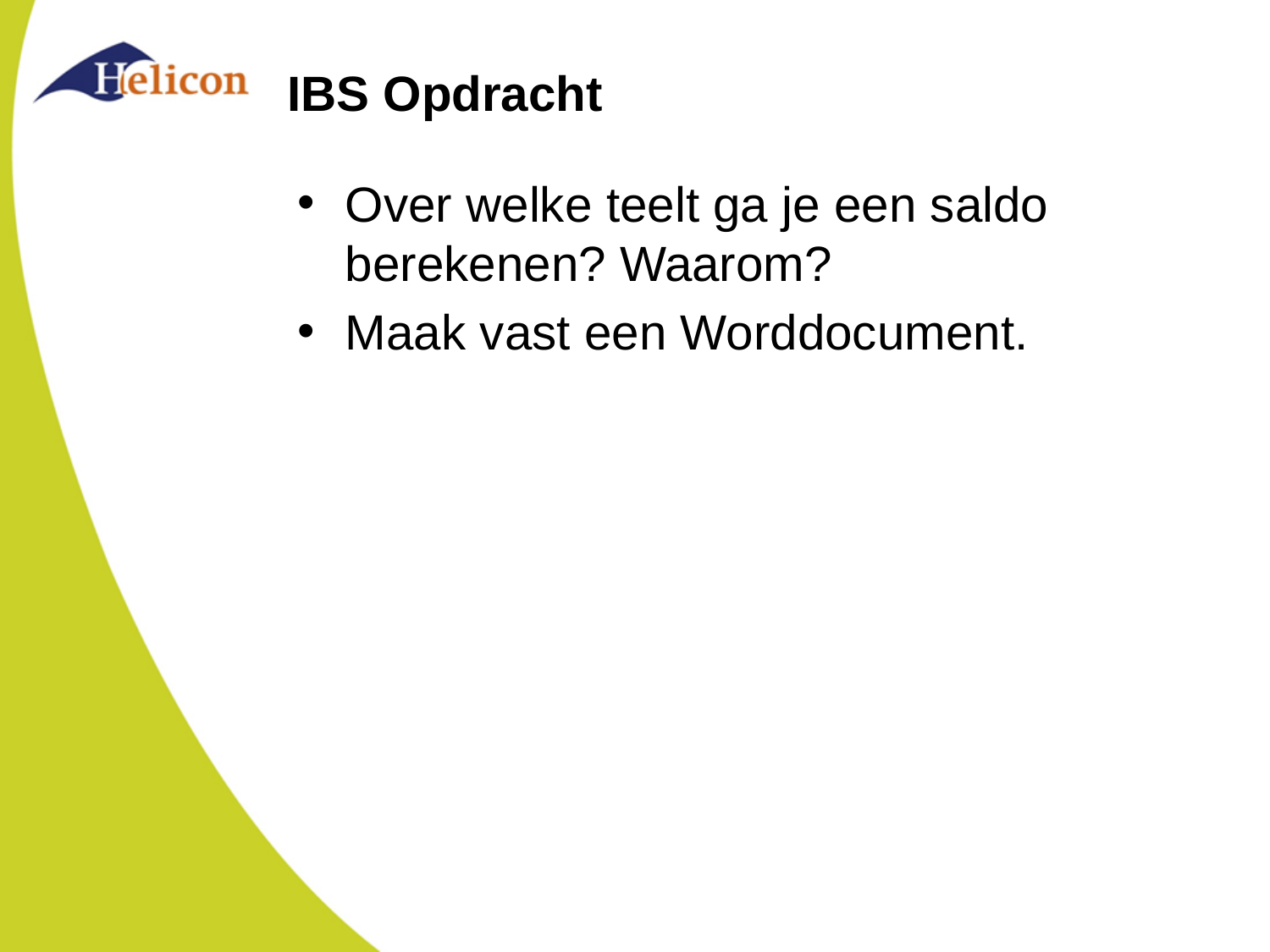

# IBS Opdracht
Over welke teelt ga je een saldo berekenen? Waarom?
Maak vast een Worddocument.